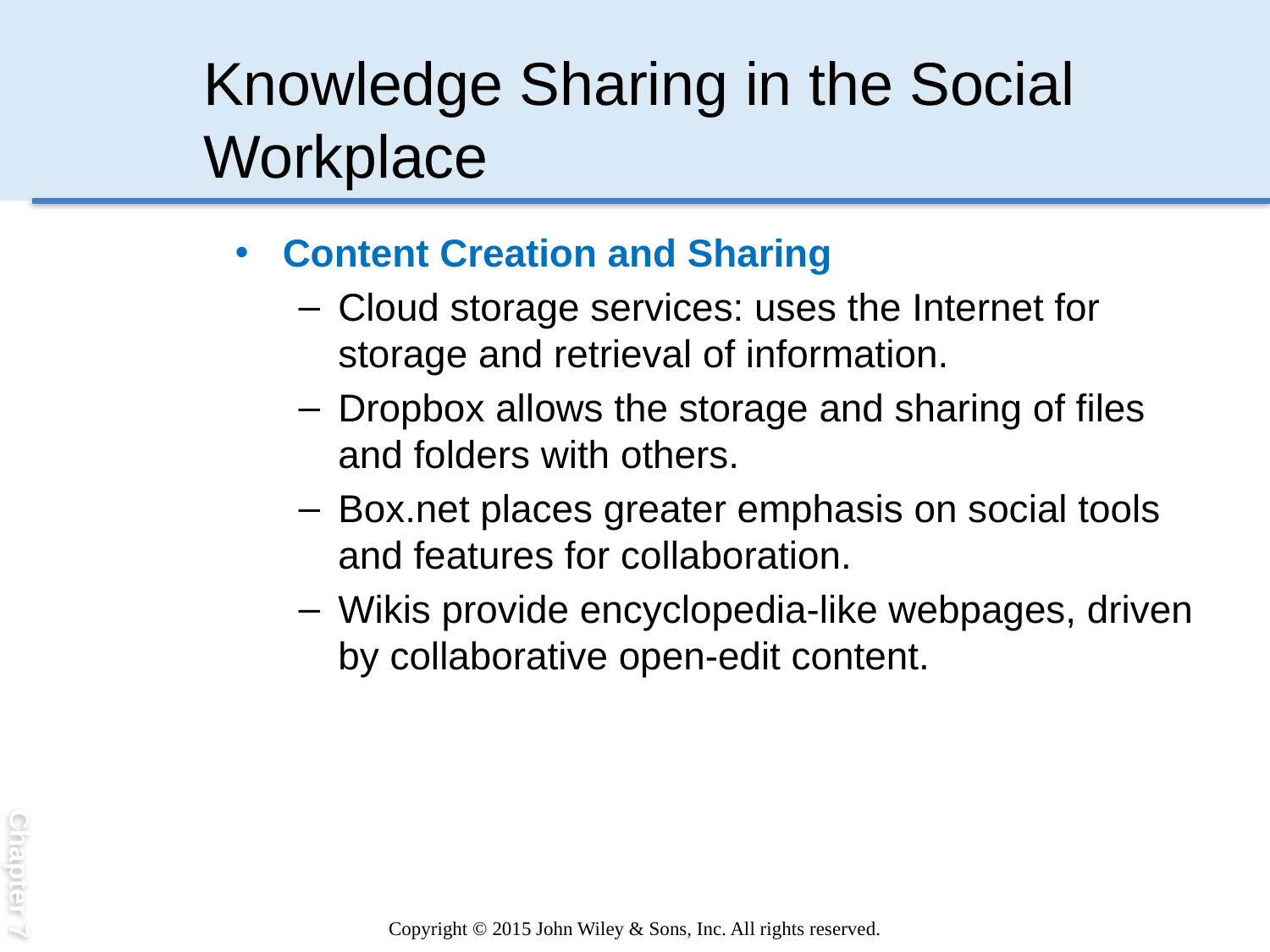

Chapter 7
# Knowledge Sharing in the Social Workplace
Content Creation and Sharing
Cloud storage services: uses the Internet for storage and retrieval of information.
Dropbox allows the storage and sharing of files and folders with others.
Box.net places greater emphasis on social tools and features for collaboration.
Wikis provide encyclopedia-like webpages, driven by collaborative open-edit content.